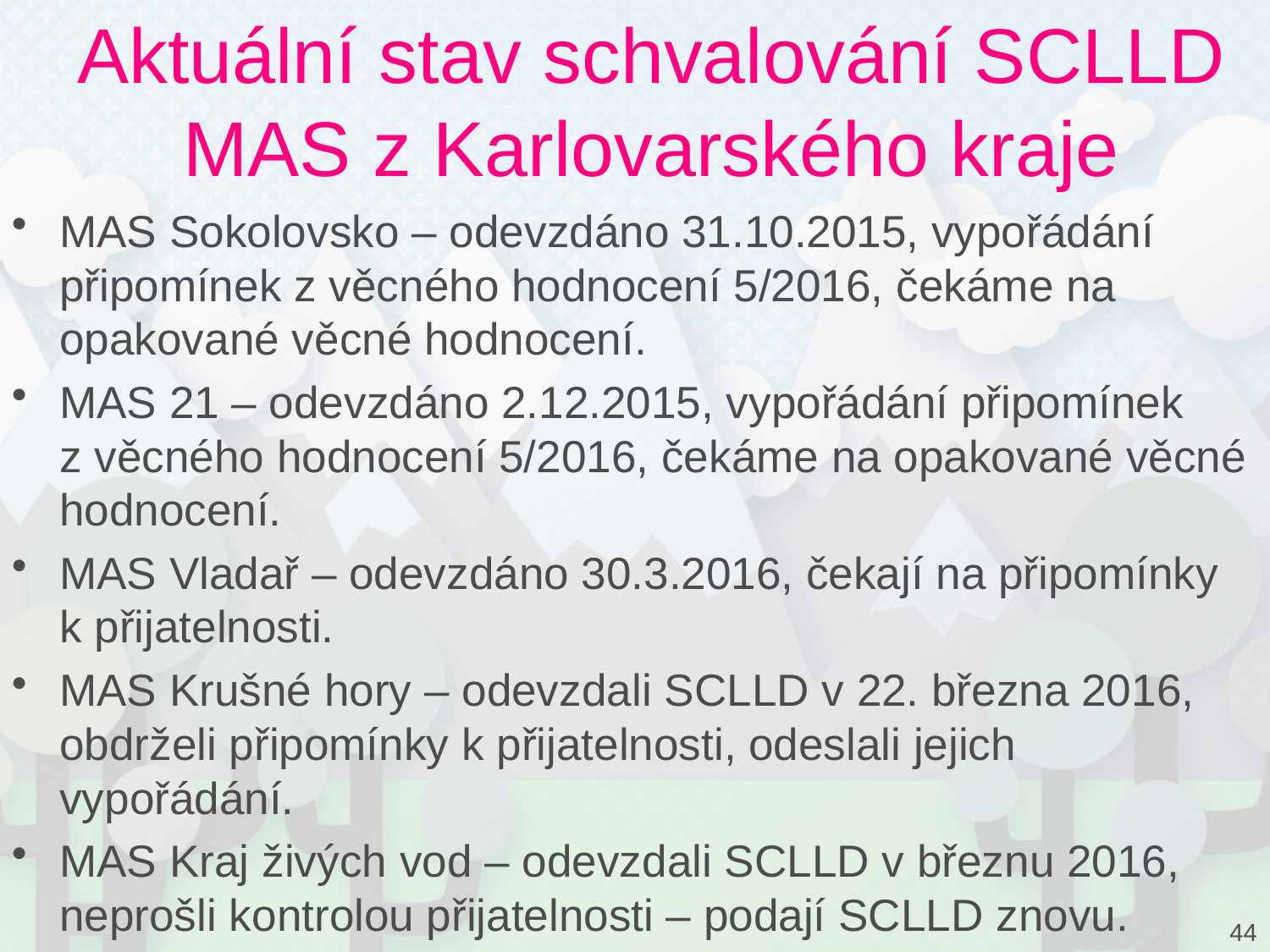

# Aktuální stav schvalování SCLLD MAS z Karlovarského kraje

MAS Sokolovsko – odevzdáno 31.10.2015, vypořádání připomínek z věcného hodnocení 5/2016, čekáme na opakované věcné hodnocení.
MAS 21 – odevzdáno 2.12.2015, vypořádání připomínek z věcného hodnocení 5/2016, čekáme na opakované věcné hodnocení.
MAS Vladař – odevzdáno 30.3.2016, čekají na připomínky k přijatelnosti.
MAS Krušné hory – odevzdali SCLLD v 22. března 2016, obdrželi připomínky k přijatelnosti, odeslali jejich vypořádání.
MAS Kraj živých vod – odevzdali SCLLD v březnu 2016, neprošli kontrolou přijatelnosti – podají SCLLD znovu.

44